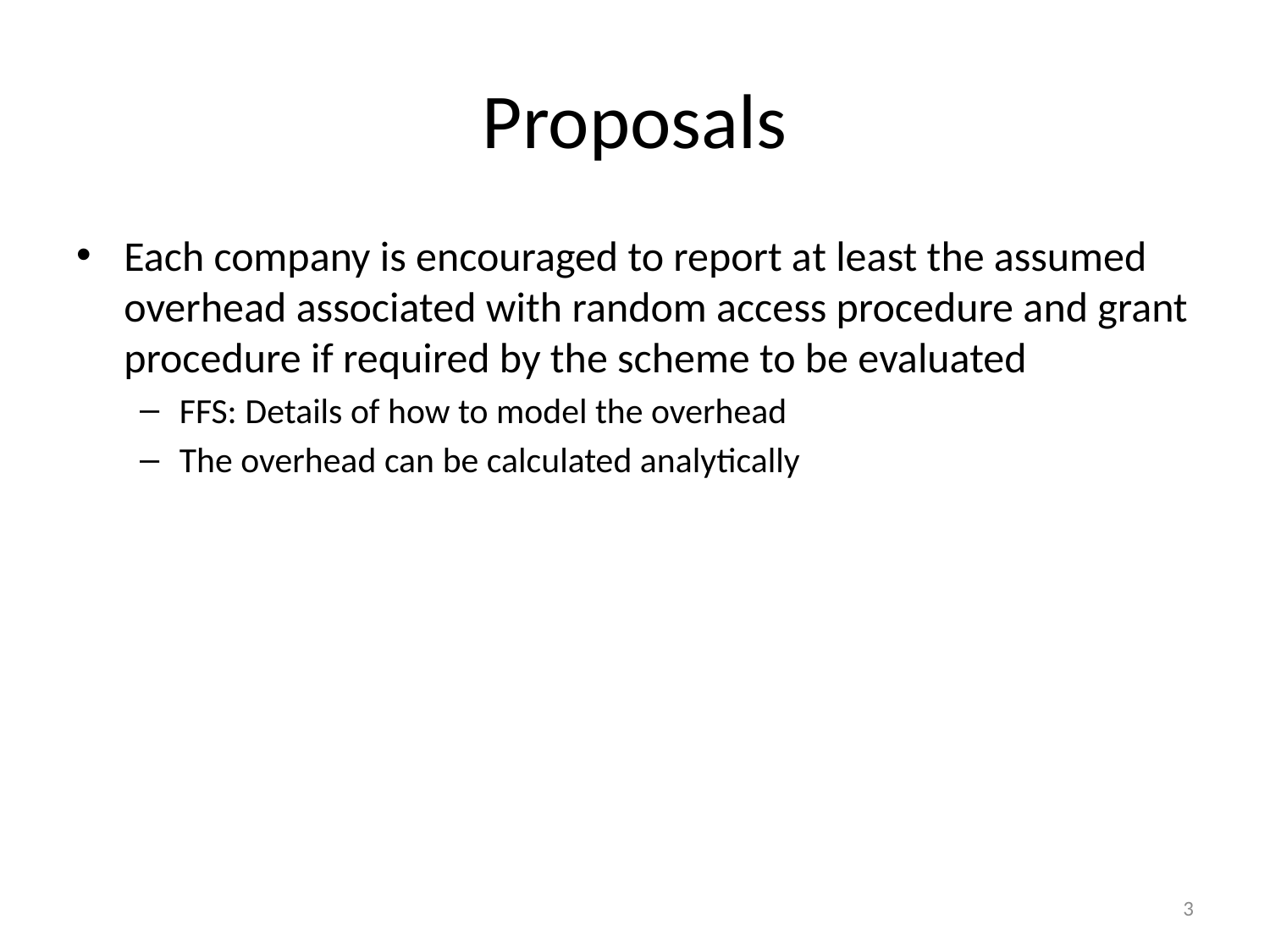

# Proposals
Each company is encouraged to report at least the assumed overhead associated with random access procedure and grant procedure if required by the scheme to be evaluated
FFS: Details of how to model the overhead
The overhead can be calculated analytically

3